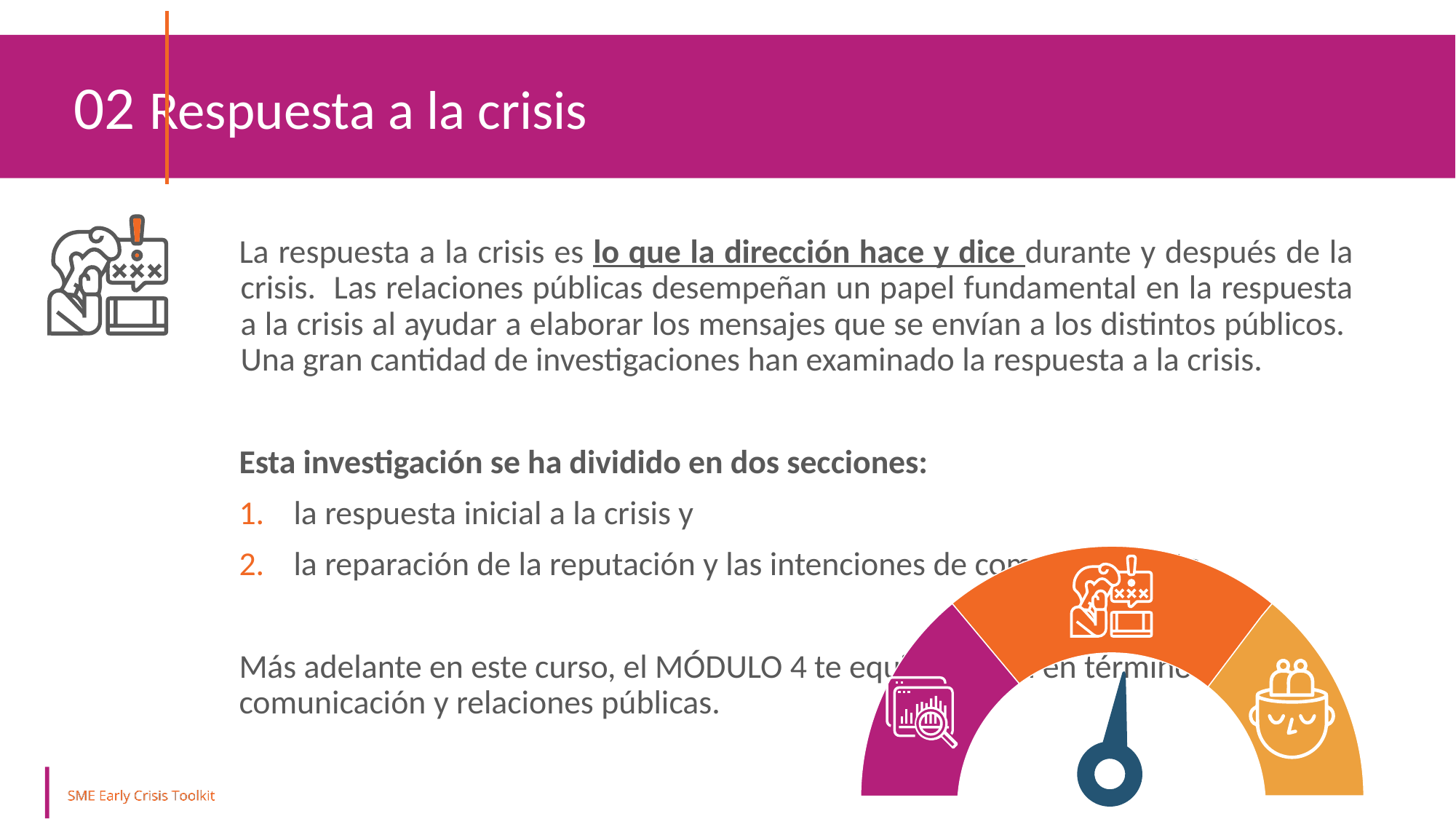

02 Respuesta a la crisis

La respuesta a la crisis es lo que la dirección hace y dice durante y después de la crisis.  Las relaciones públicas desempeñan un papel fundamental en la respuesta a la crisis al ayudar a elaborar los mensajes que se envían a los distintos públicos.  Una gran cantidad de investigaciones han examinado la respuesta a la crisis.

Esta investigación se ha dividido en dos secciones:
la respuesta inicial a la crisis y
la reparación de la reputación y las intenciones de comportamiento.

Más adelante en este curso, el MÓDULO 4 te equipará bien en términos de comunicación y relaciones públicas.